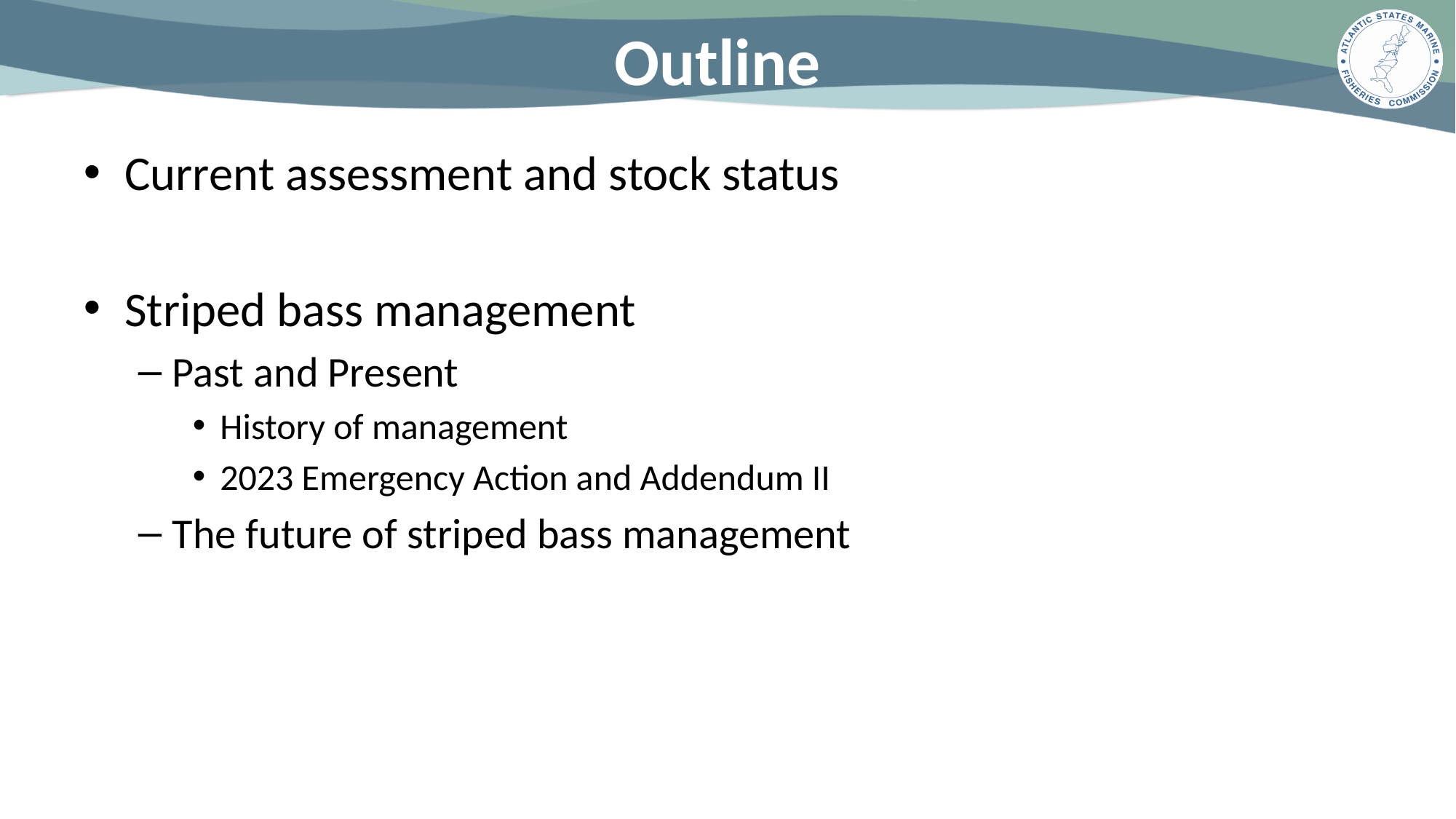

# Outline
Current assessment and stock status

Striped bass management
Past and Present
History of management
2023 Emergency Action and Addendum II
The future of striped bass management